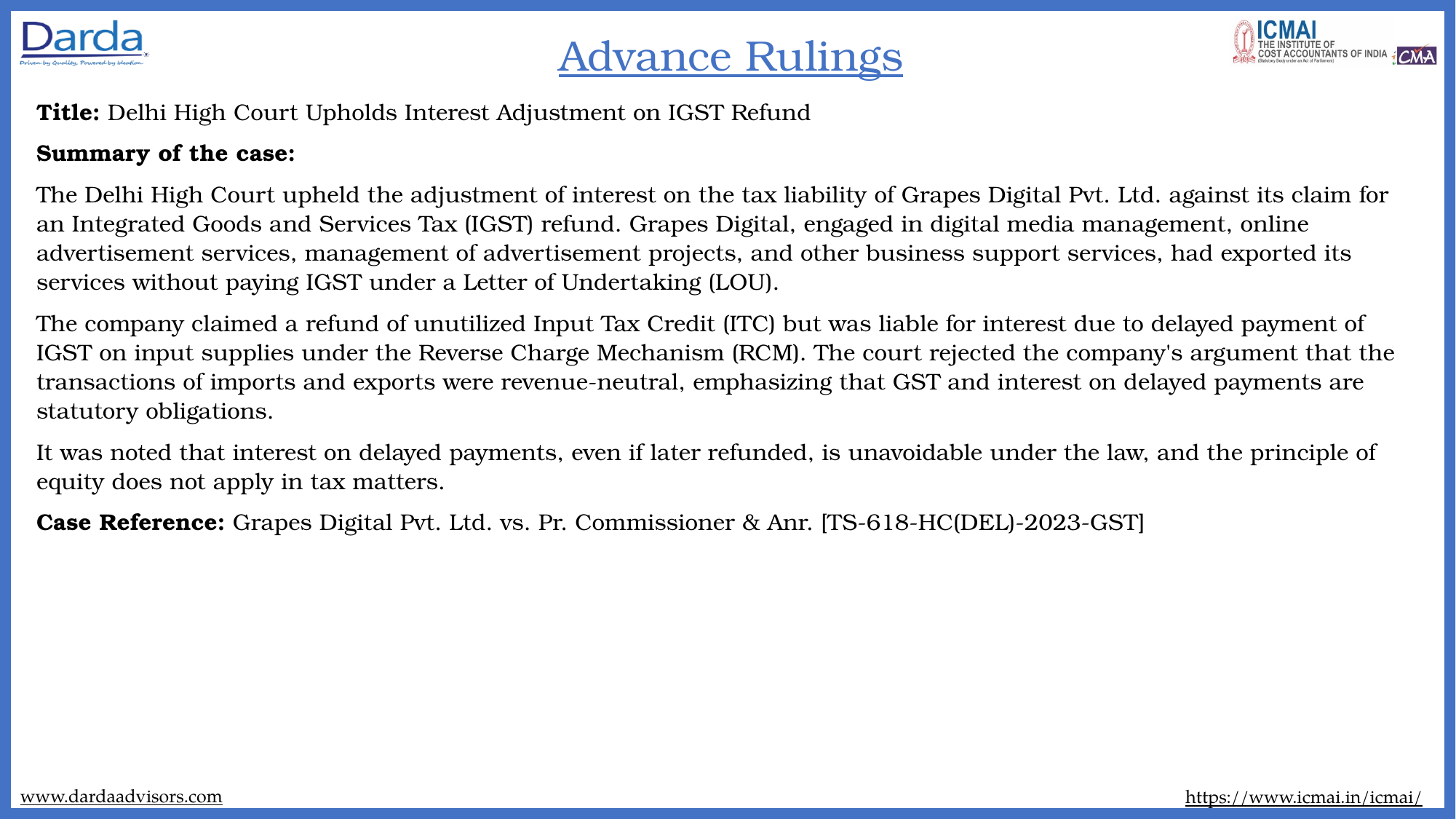

Advance Rulings
Title: Delhi High Court Upholds Interest Adjustment on IGST Refund
Summary of the case:
The Delhi High Court upheld the adjustment of interest on the tax liability of Grapes Digital Pvt. Ltd. against its claim for an Integrated Goods and Services Tax (IGST) refund. Grapes Digital, engaged in digital media management, online advertisement services, management of advertisement projects, and other business support services, had exported its services without paying IGST under a Letter of Undertaking (LOU).
The company claimed a refund of unutilized Input Tax Credit (ITC) but was liable for interest due to delayed payment of IGST on input supplies under the Reverse Charge Mechanism (RCM). The court rejected the company's argument that the transactions of imports and exports were revenue-neutral, emphasizing that GST and interest on delayed payments are statutory obligations.
It was noted that interest on delayed payments, even if later refunded, is unavoidable under the law, and the principle of equity does not apply in tax matters.
Case Reference: Grapes Digital Pvt. Ltd. vs. Pr. Commissioner & Anr. [TS-618-HC(DEL)-2023-GST]